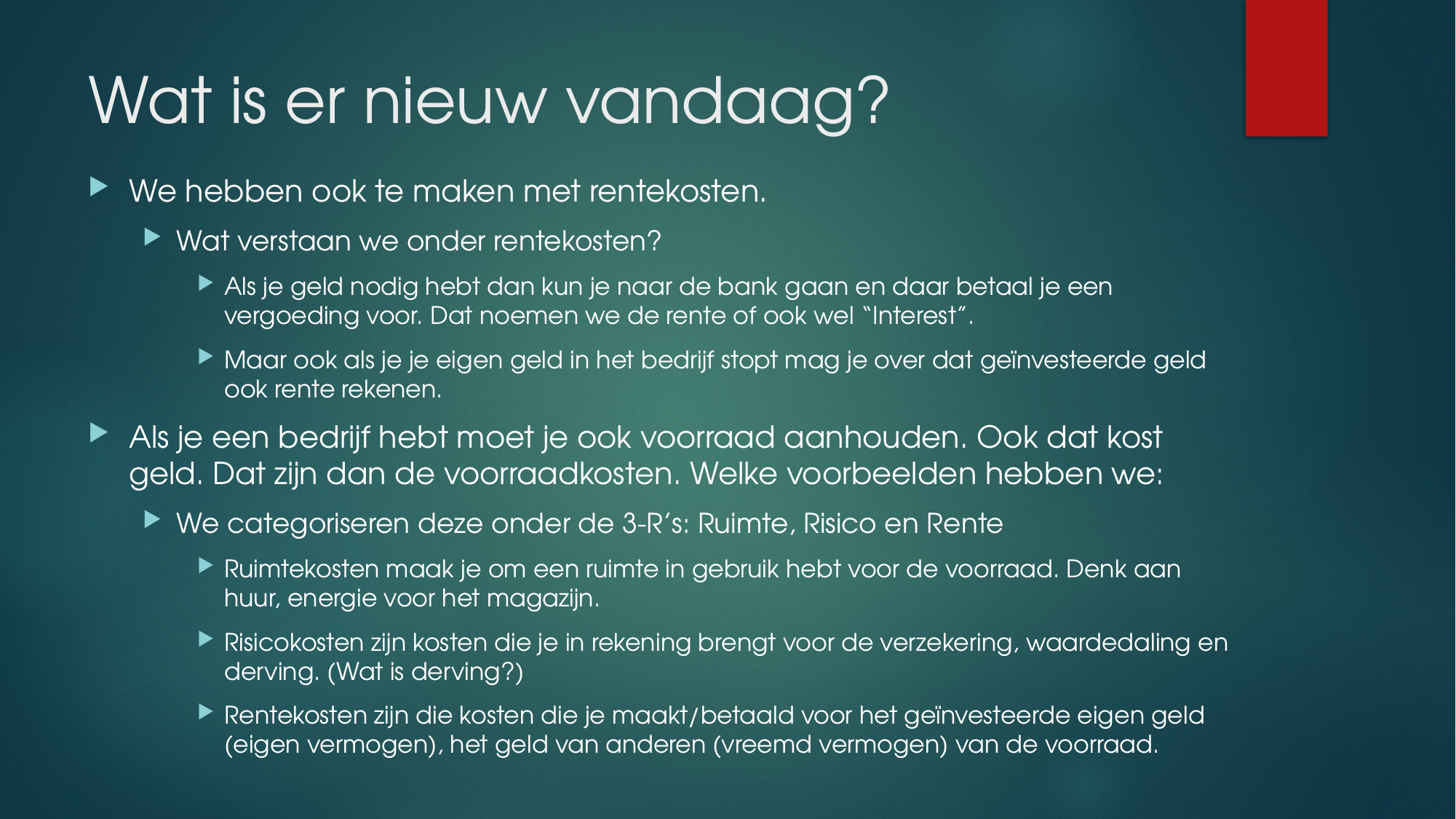

# Wat is er nieuw vandaag?
We hebben ook te maken met rentekosten.
Wat verstaan we onder rentekosten?
Als je geld nodig hebt dan kun je naar de bank gaan en daar betaal je een vergoeding voor. Dat noemen we de rente of ook wel “Interest”.
Maar ook als je je eigen geld in het bedrijf stopt mag je over dat geïnvesteerde geld ook rente rekenen.
Als je een bedrijf hebt moet je ook voorraad aanhouden. Ook dat kost geld. Dat zijn dan de voorraadkosten. Welke voorbeelden hebben we:
We categoriseren deze onder de 3-R’s: Ruimte, Risico en Rente
Ruimtekosten maak je om een ruimte in gebruik hebt voor de voorraad. Denk aan huur, energie voor het magazijn.
Risicokosten zijn kosten die je in rekening brengt voor de verzekering, waardedaling en derving. (Wat is derving?)
Rentekosten zijn die kosten die je maakt/betaald voor het geïnvesteerde eigen geld (eigen vermogen), het geld van anderen (vreemd vermogen) van de voorraad.